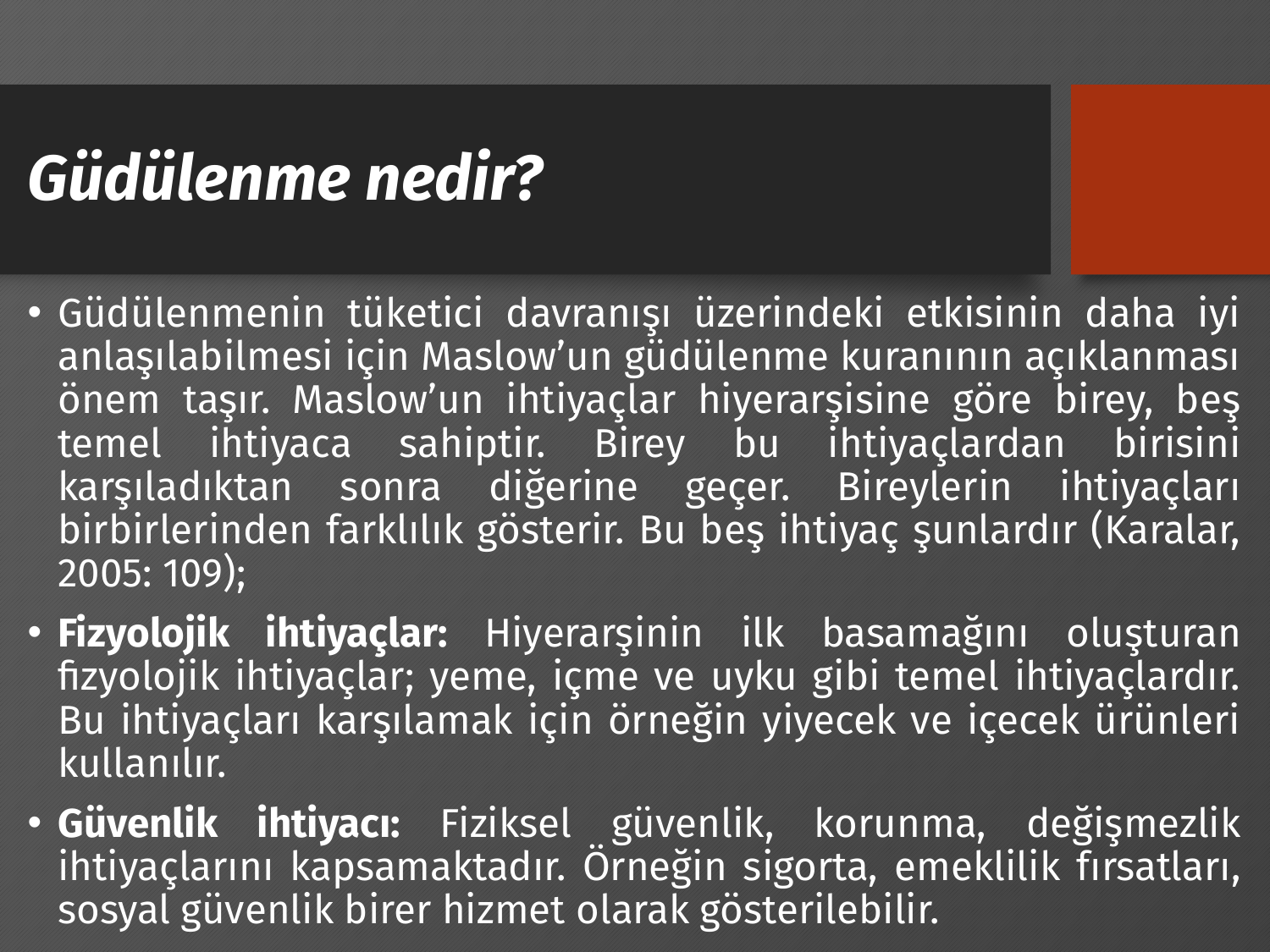

# Güdülenme nedir?
Güdülenmenin tüketici davranışı üzerindeki etkisinin daha iyi anlaşılabilmesi için Maslow’un güdülenme kuranının açıklanması önem taşır. Maslow’un ihtiyaçlar hiyerarşisine göre birey, beş temel ihtiyaca sahiptir. Birey bu ihtiyaçlardan birisini karşıladıktan sonra diğerine geçer. Bireylerin ihtiyaçları birbirlerinden farklılık gösterir. Bu beş ihtiyaç şunlardır (Karalar, 2005: 109);
Fizyolojik ihtiyaçlar: Hiyerarşinin ilk basamağını oluşturan fizyolojik ihtiyaçlar; yeme, içme ve uyku gibi temel ihtiyaçlardır. Bu ihtiyaçları karşılamak için örneğin yiyecek ve içecek ürünleri kullanılır.
Güvenlik ihtiyacı: Fiziksel güvenlik, korunma, değişmezlik ihtiyaçlarını kapsamaktadır. Örneğin sigorta, emeklilik fırsatları, sosyal güvenlik birer hizmet olarak gösterilebilir.